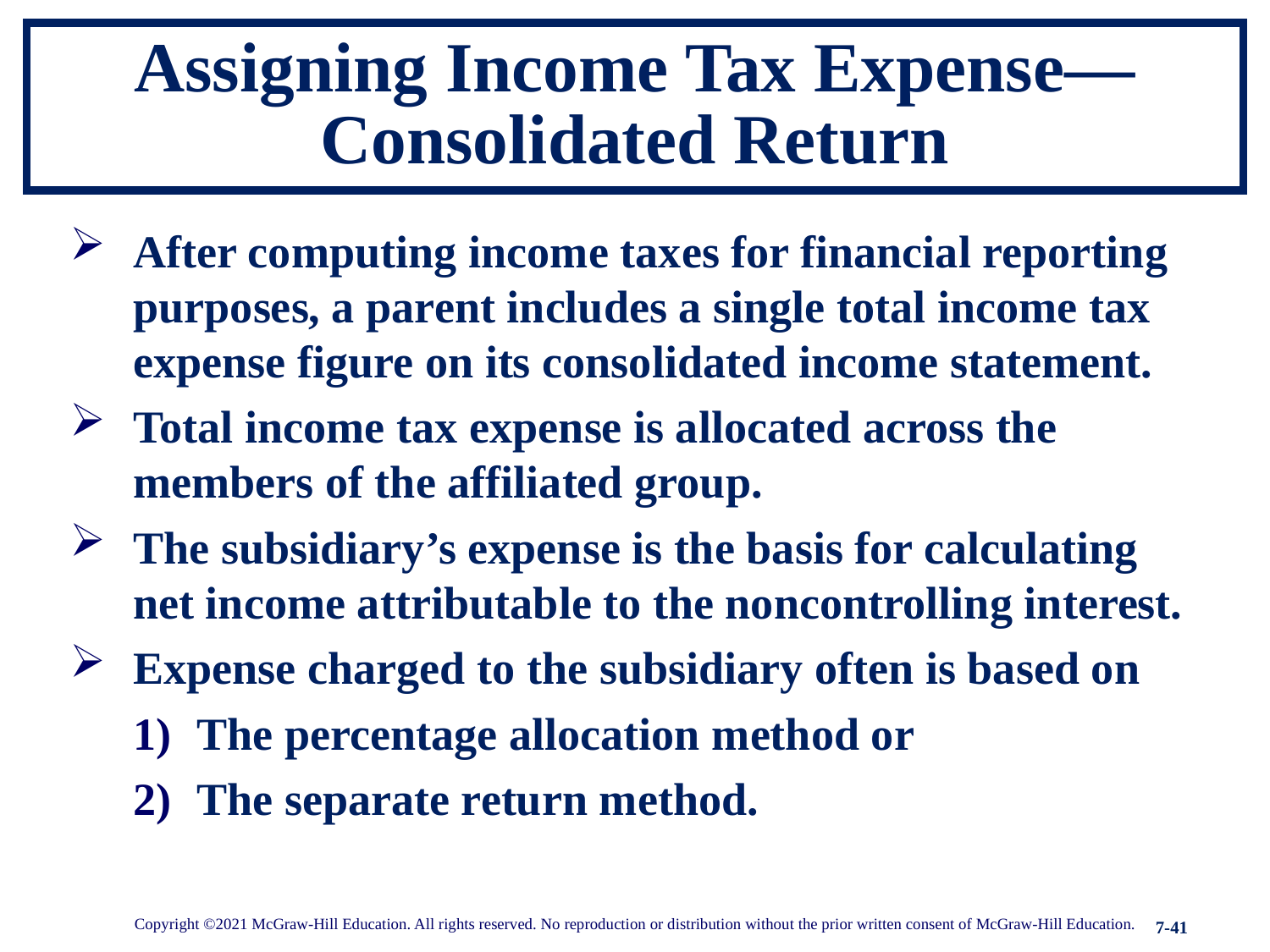

# Assigning Income Tax Expense—Consolidated Return
After computing income taxes for financial reporting purposes, a parent includes a single total income tax expense figure on its consolidated income statement.
Total income tax expense is allocated across the members of the affiliated group.
The subsidiary’s expense is the basis for calculating net income attributable to the noncontrolling interest.
Expense charged to the subsidiary often is based on
The percentage allocation method or
The separate return method.
Copyright ©2021 McGraw-Hill Education. All rights reserved. No reproduction or distribution without the prior written consent of McGraw-Hill Education.
7-41